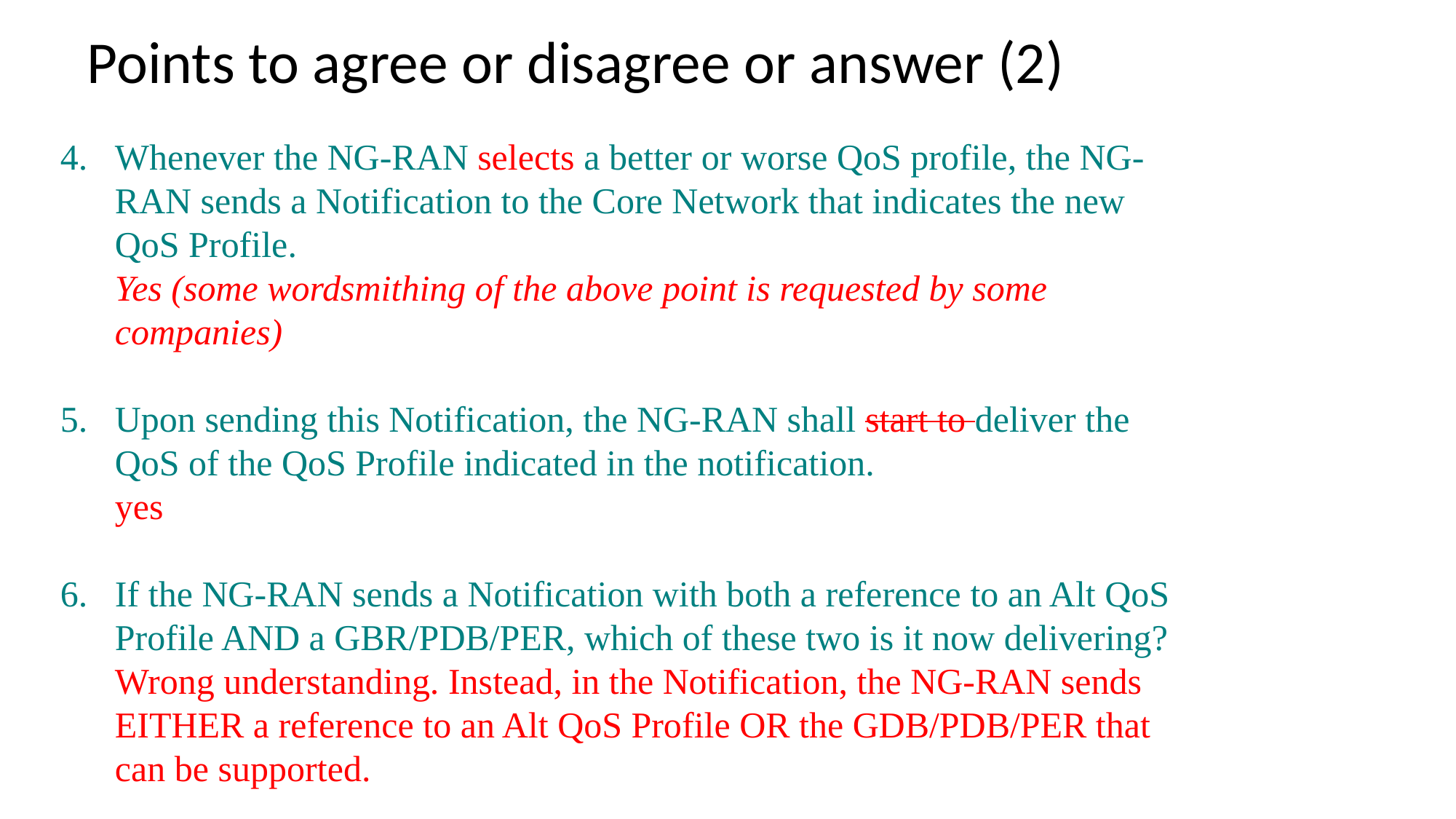

# Points to agree or disagree or answer (2)
Whenever the NG-RAN selects a better or worse QoS profile, the NG-RAN sends a Notification to the Core Network that indicates the new QoS Profile.
Yes (some wordsmithing of the above point is requested by some companies)

Upon sending this Notification, the NG-RAN shall start to deliver the QoS of the QoS Profile indicated in the notification.
yes

If the NG-RAN sends a Notification with both a reference to an Alt QoS Profile AND a GBR/PDB/PER, which of these two is it now delivering?
Wrong understanding. Instead, in the Notification, the NG-RAN sends EITHER a reference to an Alt QoS Profile OR the GDB/PDB/PER that can be supported.